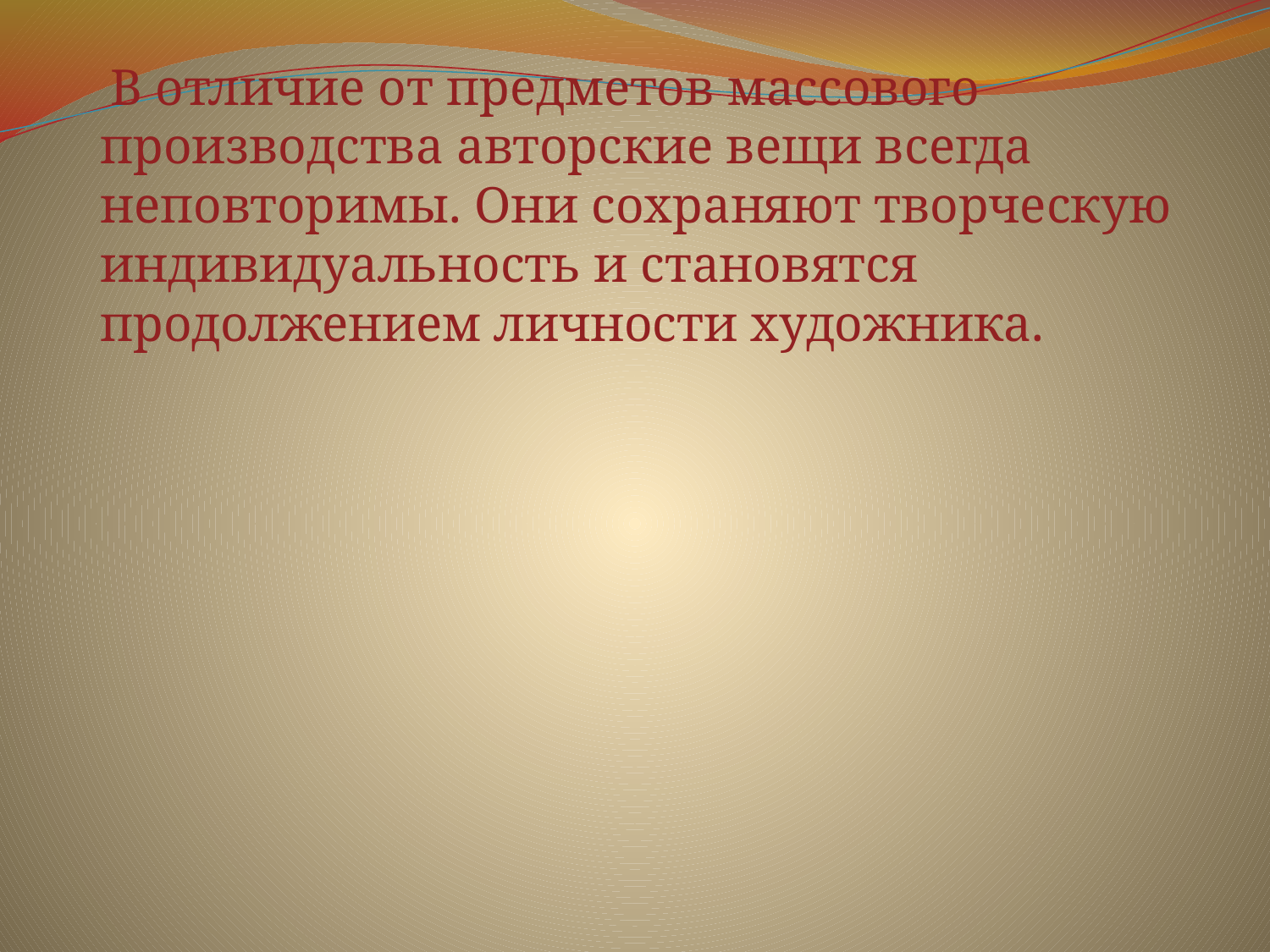

В отличие от предметов массового производства авторские вещи всегда неповторимы. Они сохраняют творческую индивидуальность и становятся продолжением личности художника.